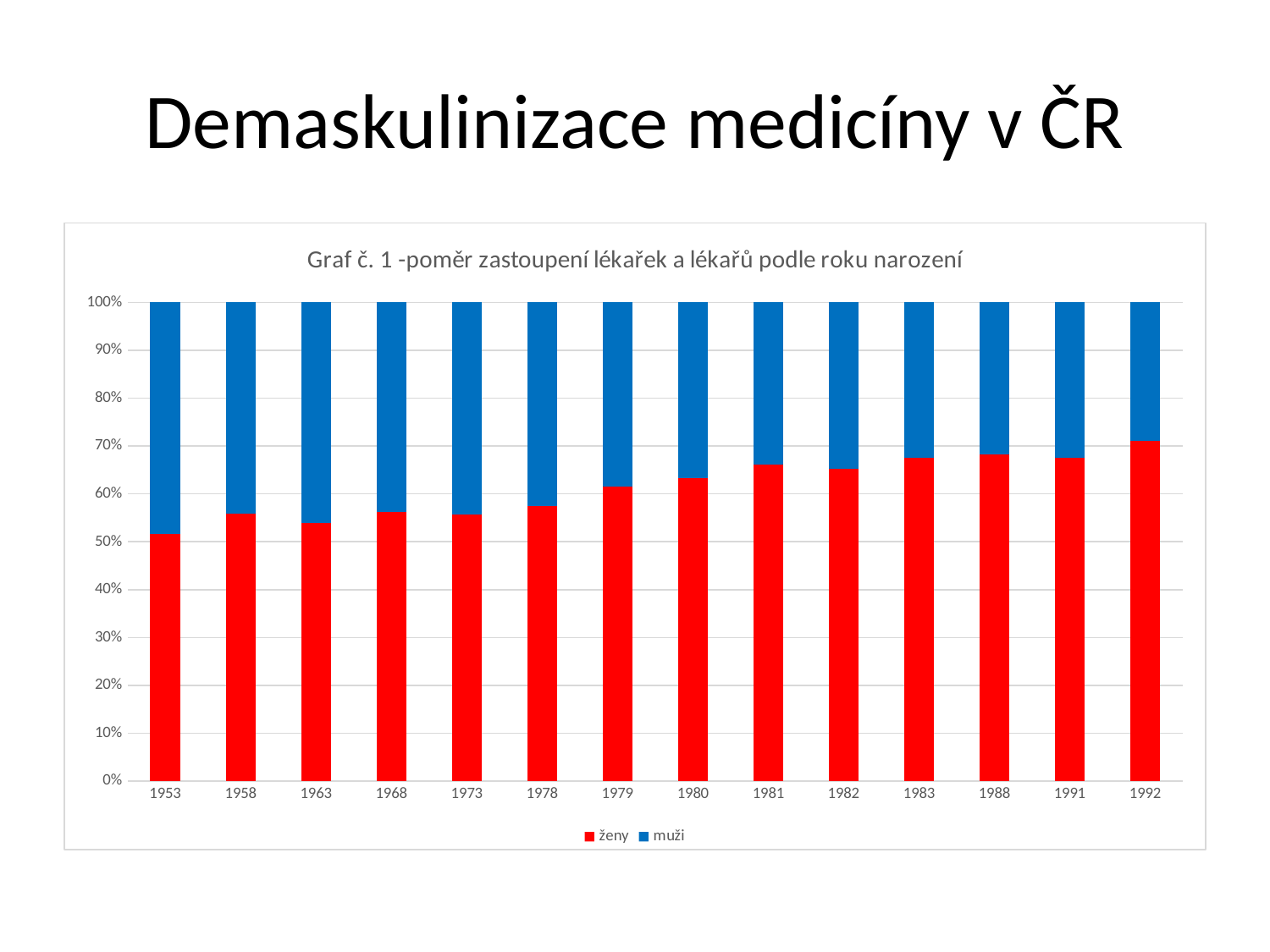

# Demaskulinizace medicíny v ČR

### Chart: Graf č. 1 -poměr zastoupení lékařek a lékařů podle roku narození

| Category | ženy | muži |
|---|---|---|
| 1953 | 656.0 | 614.0 |
| 1958 | 626.0 | 493.0 |
| 1963 | 468.0 | 400.0 |
| 1968 | 588.0 | 458.0 |
| 1973 | 560.0 | 445.0 |
| 1978 | 564.0 | 417.0 |
| 1979 | 649.0 | 406.0 |
| 1980 | 618.0 | 358.0 |
| 1981 | 690.0 | 354.0 |
| 1982 | 757.0 | 403.0 |
| 1983 | 792.0 | 380.0 |
| 1988 | 731.0 | 340.0 |
| 1991 | 714.0 | 342.0 |
| 1992 | 399.0 | 163.0 |